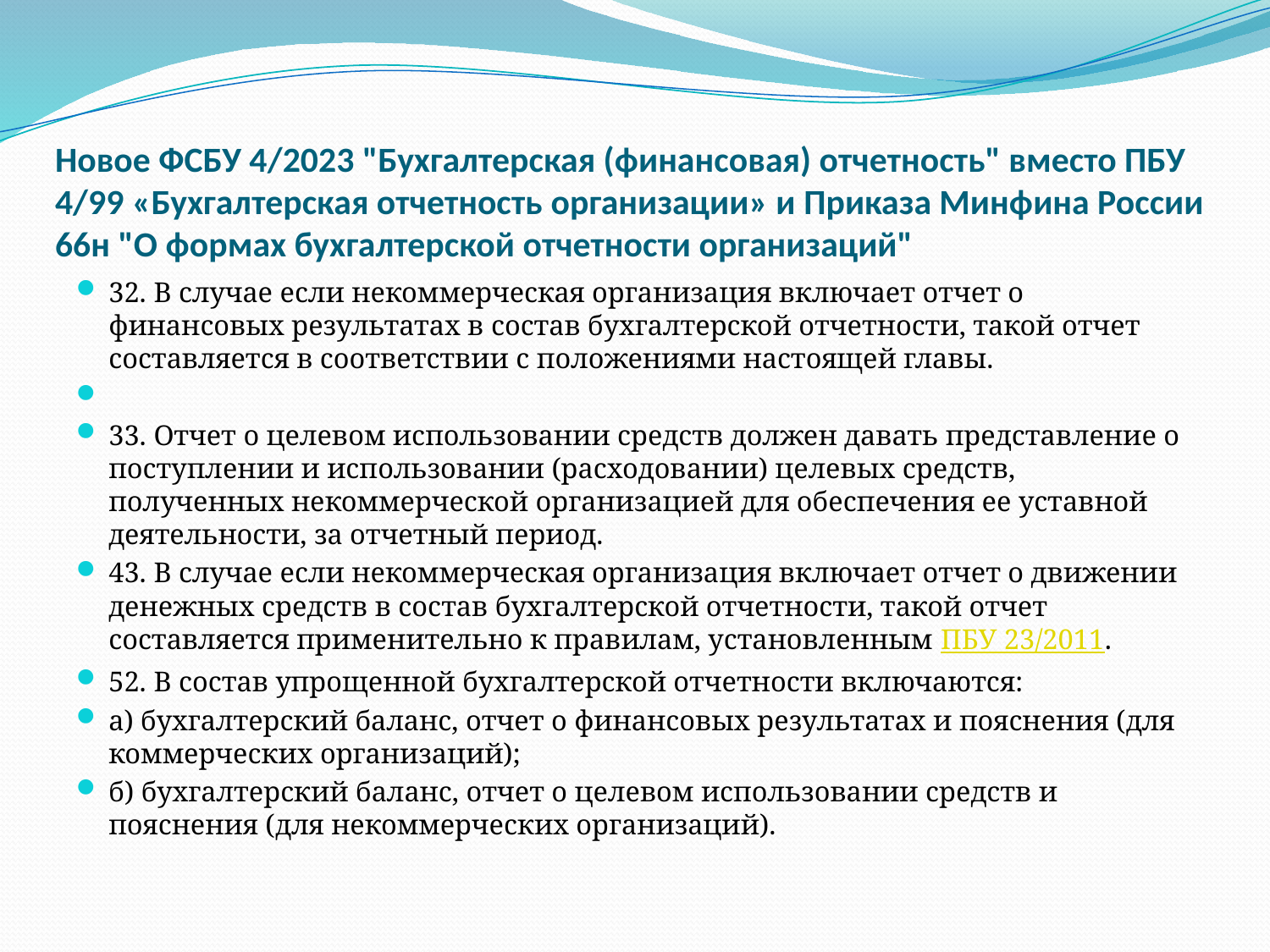

# Новое ФСБУ 4/2023 "Бухгалтерская (финансовая) отчетность" вместо ПБУ 4/99 «Бухгалтерская отчетность организации» и Приказа Минфина России 66н "О формах бухгалтерской отчетности организаций"
32. В случае если некоммерческая организация включает отчет о финансовых результатах в состав бухгалтерской отчетности, такой отчет составляется в соответствии с положениями настоящей главы.

33. Отчет о целевом использовании средств должен давать представление о поступлении и использовании (расходовании) целевых средств, полученных некоммерческой организацией для обеспечения ее уставной деятельности, за отчетный период.
43. В случае если некоммерческая организация включает отчет о движении денежных средств в состав бухгалтерской отчетности, такой отчет составляется применительно к правилам, установленным ПБУ 23/2011.
52. В состав упрощенной бухгалтерской отчетности включаются:
а) бухгалтерский баланс, отчет о финансовых результатах и пояснения (для коммерческих организаций);
б) бухгалтерский баланс, отчет о целевом использовании средств и пояснения (для некоммерческих организаций).